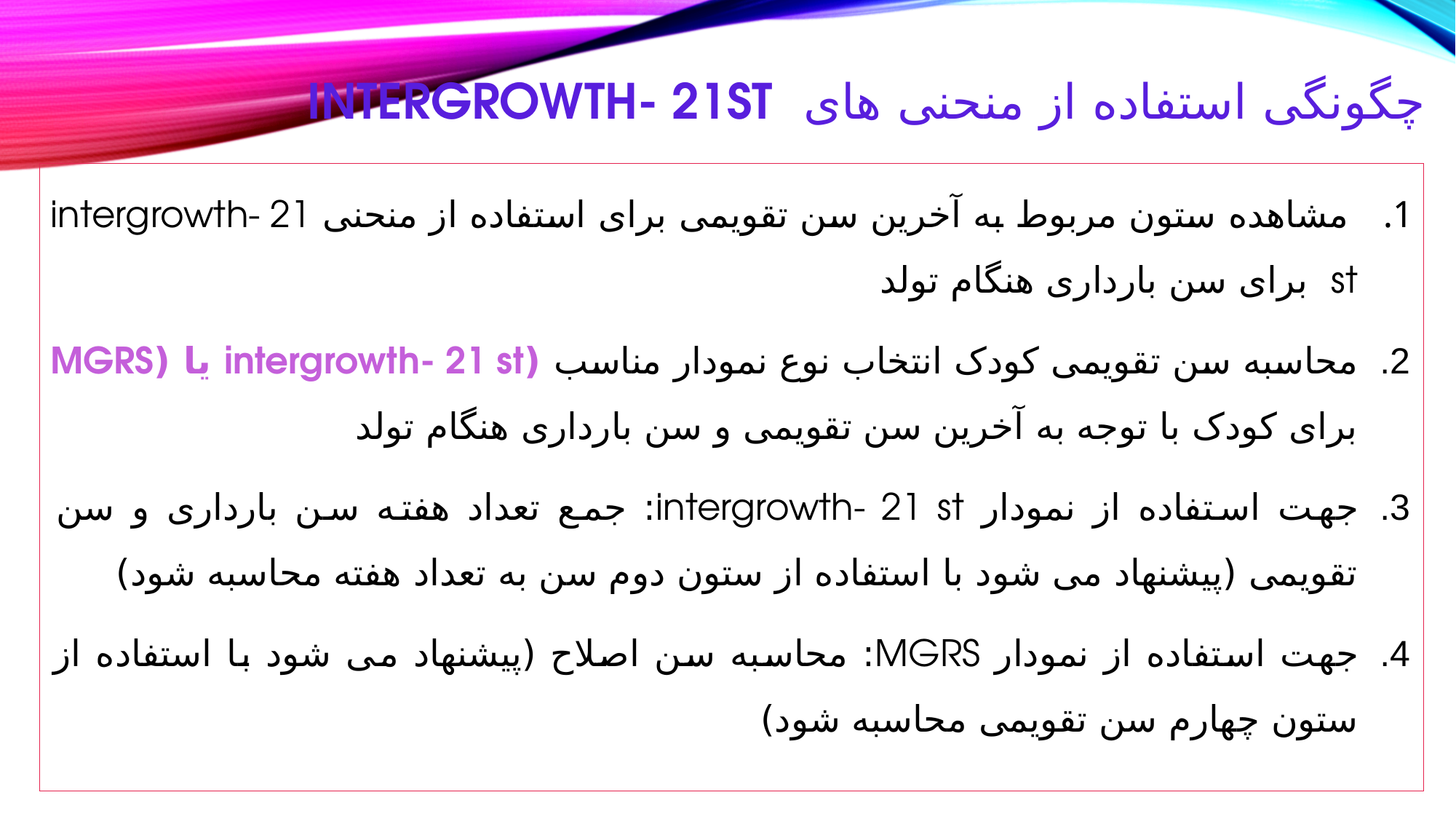

# چگونگی استفاده از منحنی های  intergrowth- 21st
 مشاهده ستون مربوط به آخرین سن تقویمی برای استفاده از منحنی intergrowth- 21 st  برای سن بارداری هنگام تولد
محاسبه سن تقویمی کودک انتخاب نوع نمودار مناسب (intergrowth- 21 st یا (MGRS برای کودک با توجه به آخرین سن تقویمی و سن بارداری هنگام تولد
جهت استفاده از نمودار intergrowth- 21 st: جمع تعداد هفته سن بارداری و سن تقویمی (پیشنهاد می شود با استفاده از ستون دوم سن به تعداد هفته محاسبه شود)
جهت استفاده از نمودار MGRS: محاسبه سن اصلاح (پیشنهاد می شود با استفاده از ستون چهارم سن تقویمی محاسبه شود)